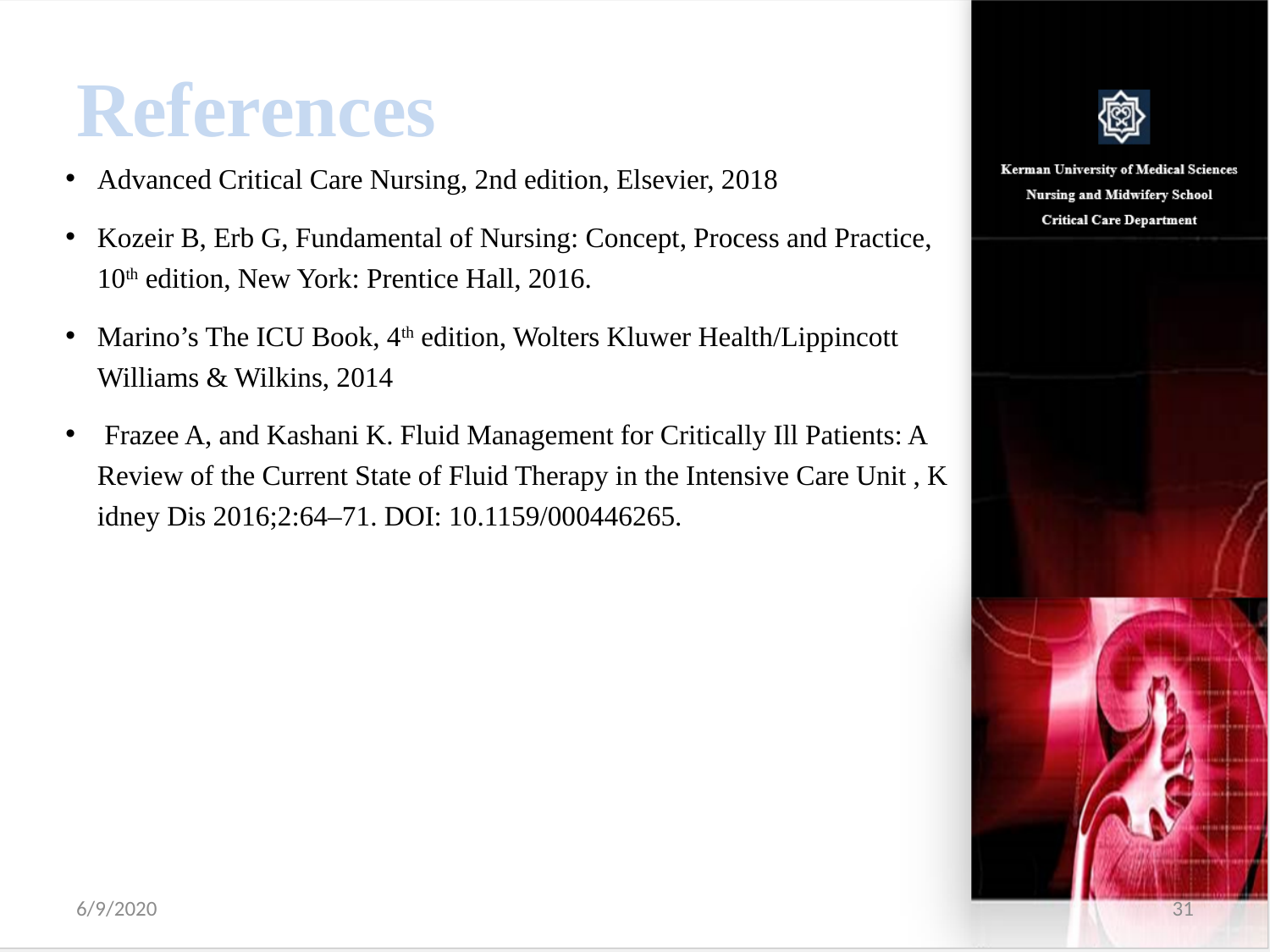

# References
Advanced Critical Care Nursing, 2nd edition, Elsevier, 2018
Kozeir B, Erb G, Fundamental of Nursing: Concept, Process and Practice, 10th edition, New York: Prentice Hall, 2016.
Marino’s The ICU Book, 4th edition, Wolters Kluwer Health/Lippincott Williams & Wilkins, 2014
 Frazee A, and Kashani K. Fluid Management for Critically Ill Patients: A Review of the Current State of Fluid Therapy in the Intensive Care Unit , K idney Dis 2016;2:64–71. DOI: 10.1159/000446265.

6/9/2020
31